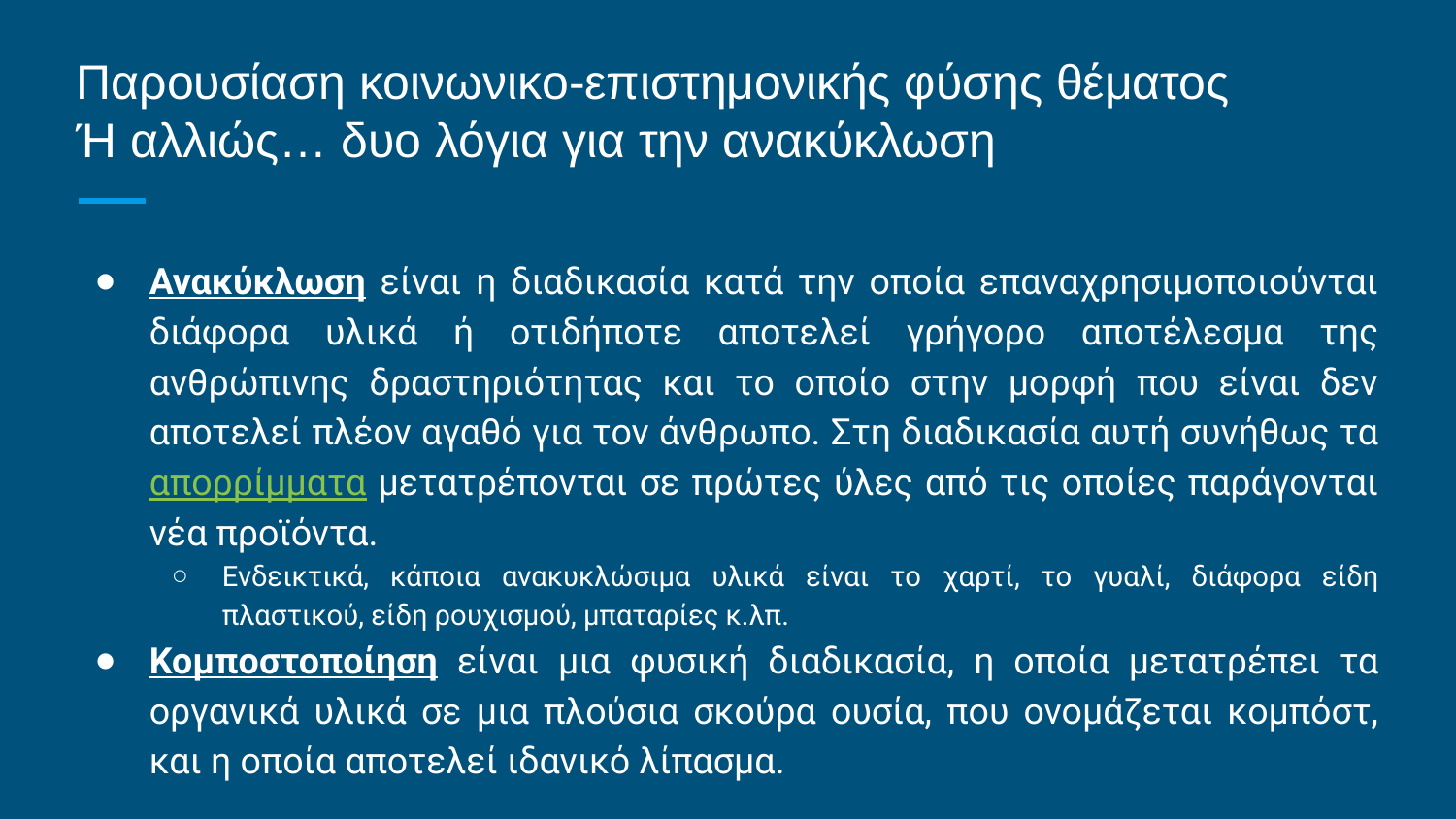

# Παρουσίαση κοινωνικο-επιστημονικής φύσης θέματος
Ή αλλιώς… δυο λόγια για την ανακύκλωση
Ανακύκλωση είναι η διαδικασία κατά την οποία επαναχρησιμοποιούνται διάφορα υλικά ή οτιδήποτε αποτελεί γρήγορο αποτέλεσμα της ανθρώπινης δραστηριότητας και το οποίο στην μορφή που είναι δεν αποτελεί πλέον αγαθό για τον άνθρωπο. Στη διαδικασία αυτή συνήθως τα απορρίμματα μετατρέπονται σε πρώτες ύλες από τις οποίες παράγονται νέα προϊόντα.
Ενδεικτικά, κάποια ανακυκλώσιμα υλικά είναι το χαρτί, το γυαλί, διάφορα είδη πλαστικού, είδη ρουχισμού, μπαταρίες κ.λπ.
Κομποστοποίηση είναι μια φυσική διαδικασία, η οποία μετατρέπει τα οργανικά υλικά σε μια πλούσια σκούρα ουσία, που ονομάζεται κομπόστ, και η οποία αποτελεί ιδανικό λίπασμα.